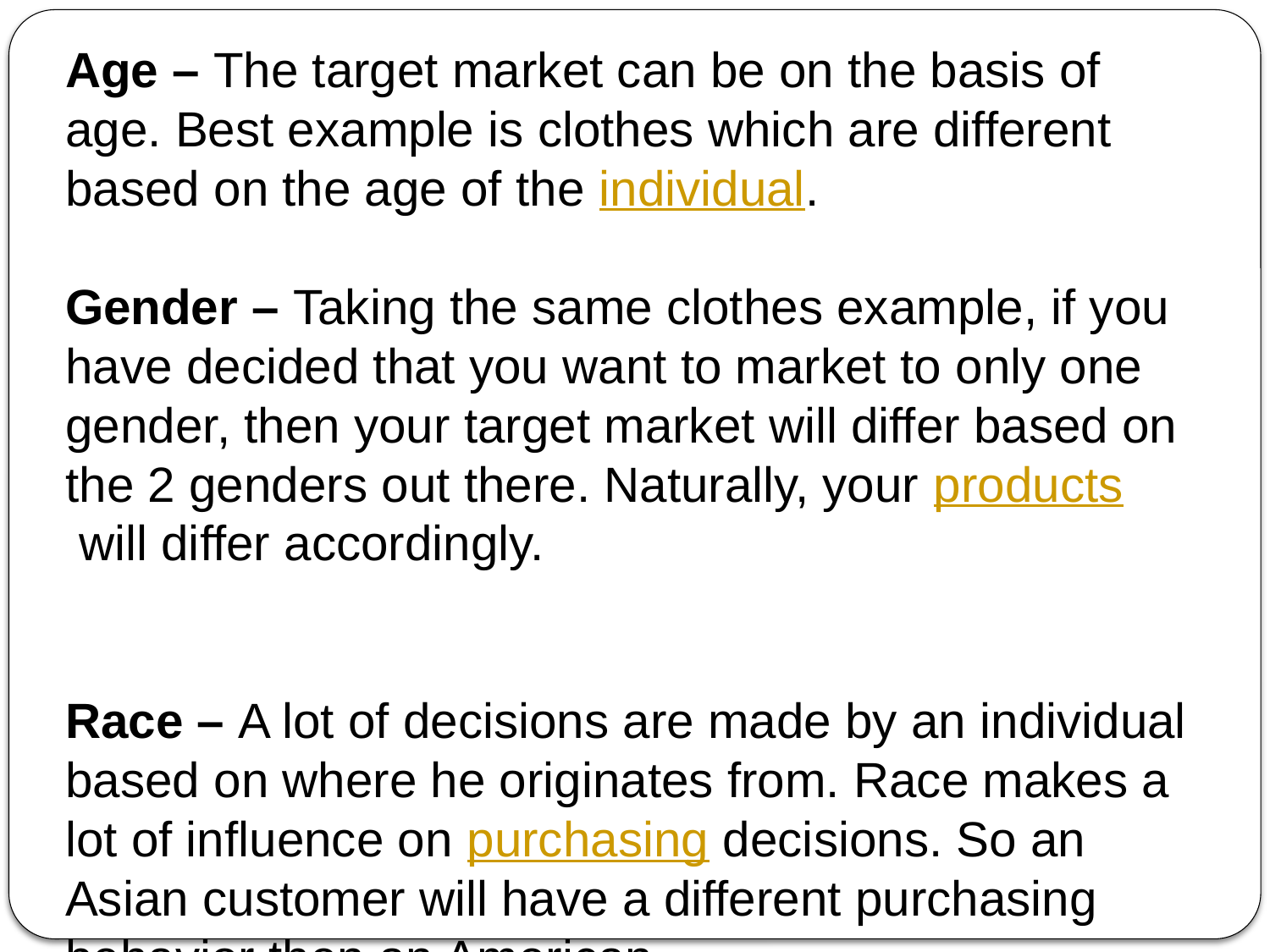

Age – The target market can be on the basis of age. Best example is clothes which are different based on the age of the individual.

Gender – Taking the same clothes example, if you have decided that you want to market to only one gender, then your target market will differ based on the 2 genders out there. Naturally, your products will differ accordingly.

Race – A lot of decisions are made by an individual based on where he originates from. Race makes a lot of influence on purchasing decisions. So an Asian customer will have a different purchasing behavior then an American.